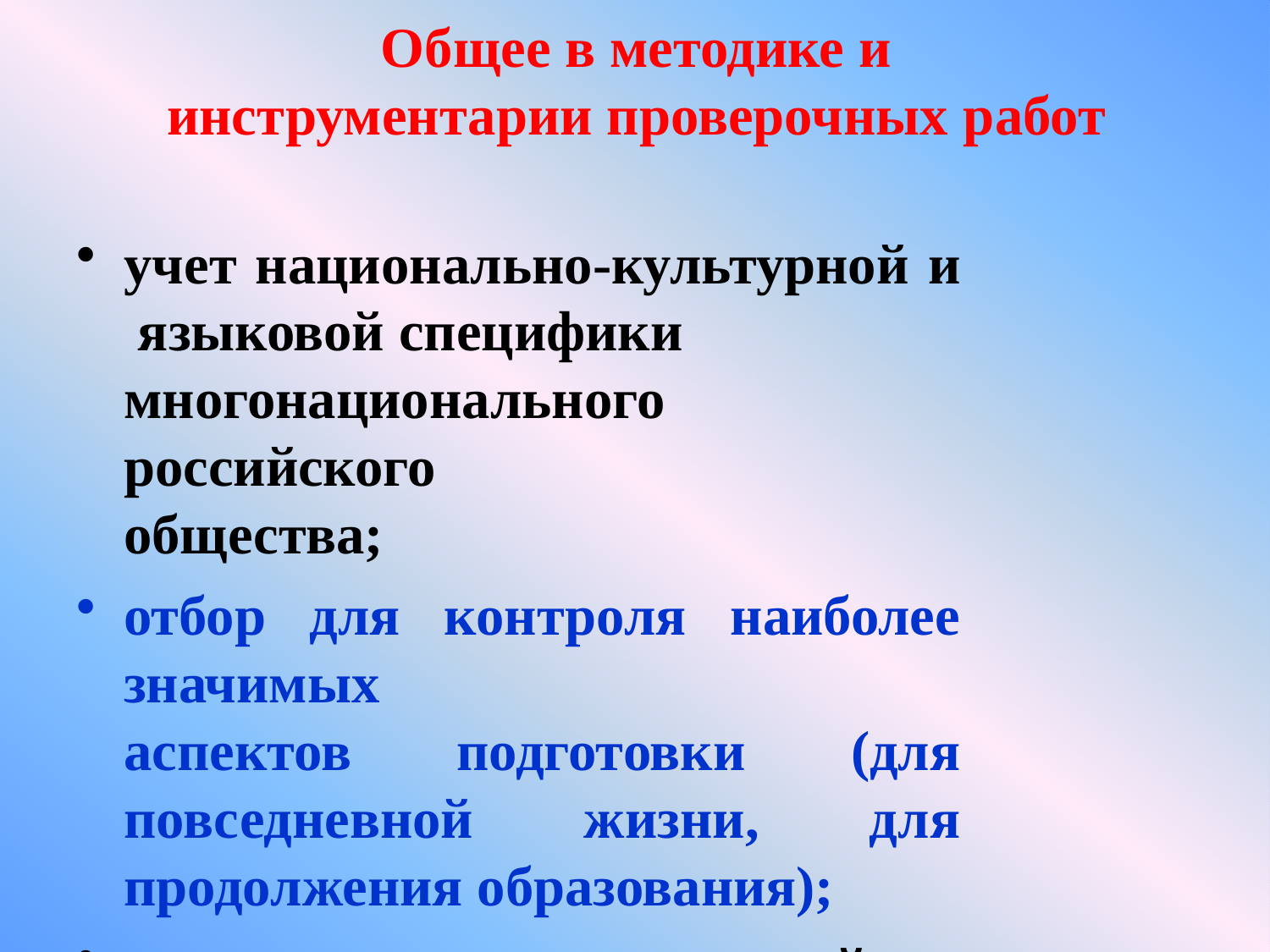

# Общее в методике и
инструментарии проверочных работ
учет национально-культурной и  языковой специфики
многонационального российского
общества;
отбор для контроля наиболее значимых
аспектов подготовки (для повседневной жизни, для продолжения образования);
использование ряда заданий из  открытого банка (НИКО).